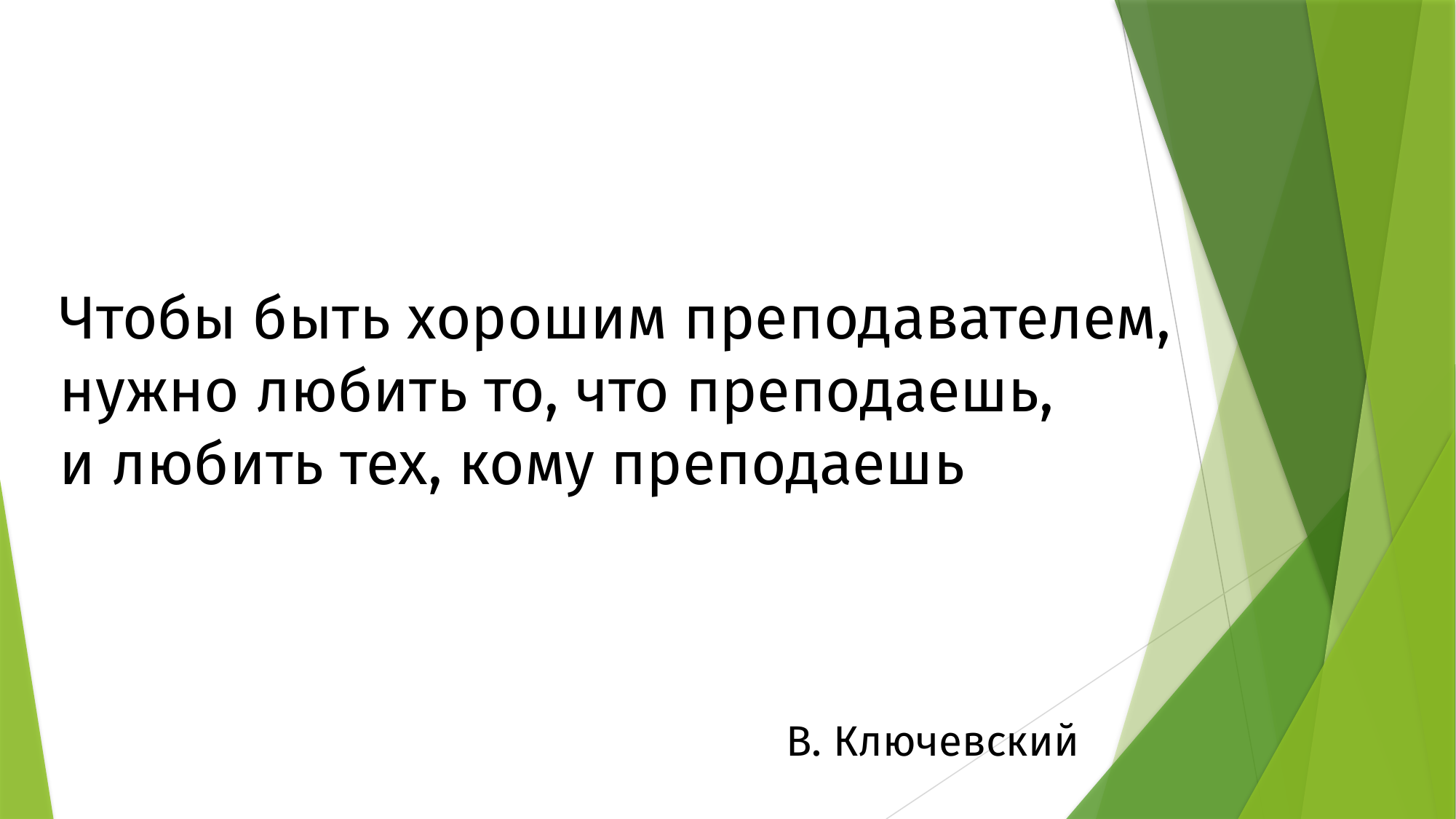

Чтобы быть хорошим преподавателем,
нужно любить то, что преподаешь,
и любить тех, кому преподаешь
В. Ключевский